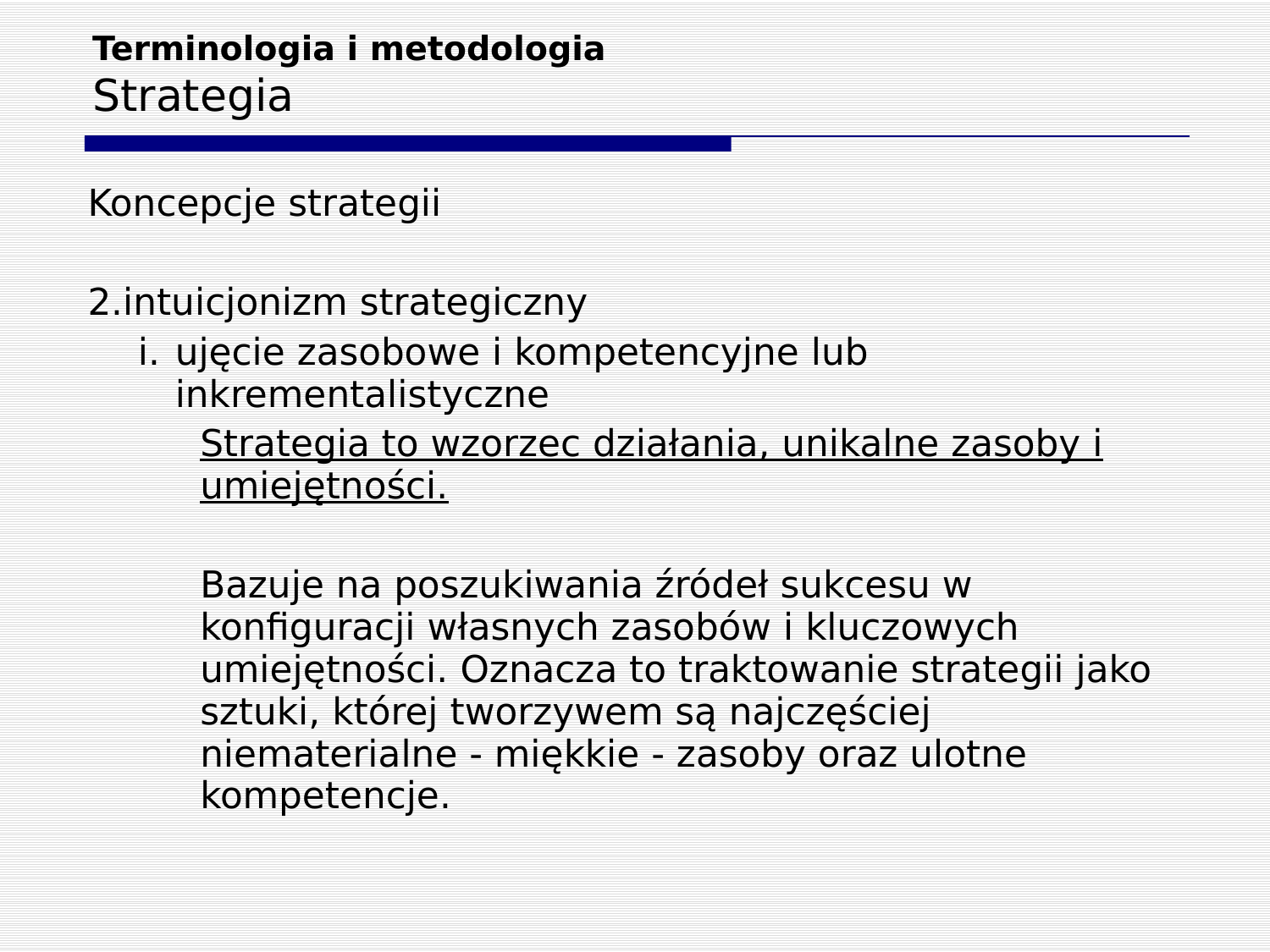

# Terminologia i metodologia Strategia
Koncepcje strategii

intuicjonizm strategiczny
ujęcie zasobowe i kompetencyjne lub inkrementalistyczne
Strategia to wzorzec działania, unikalne zasoby i umiejętności.

Bazuje na poszukiwania źródeł sukcesu w konfiguracji własnych zasobów i kluczowych umiejętności. Oznacza to traktowanie strategii jako sztuki, której tworzywem są najczęściej niematerialne - miękkie - zasoby oraz ulotne kompetencje.